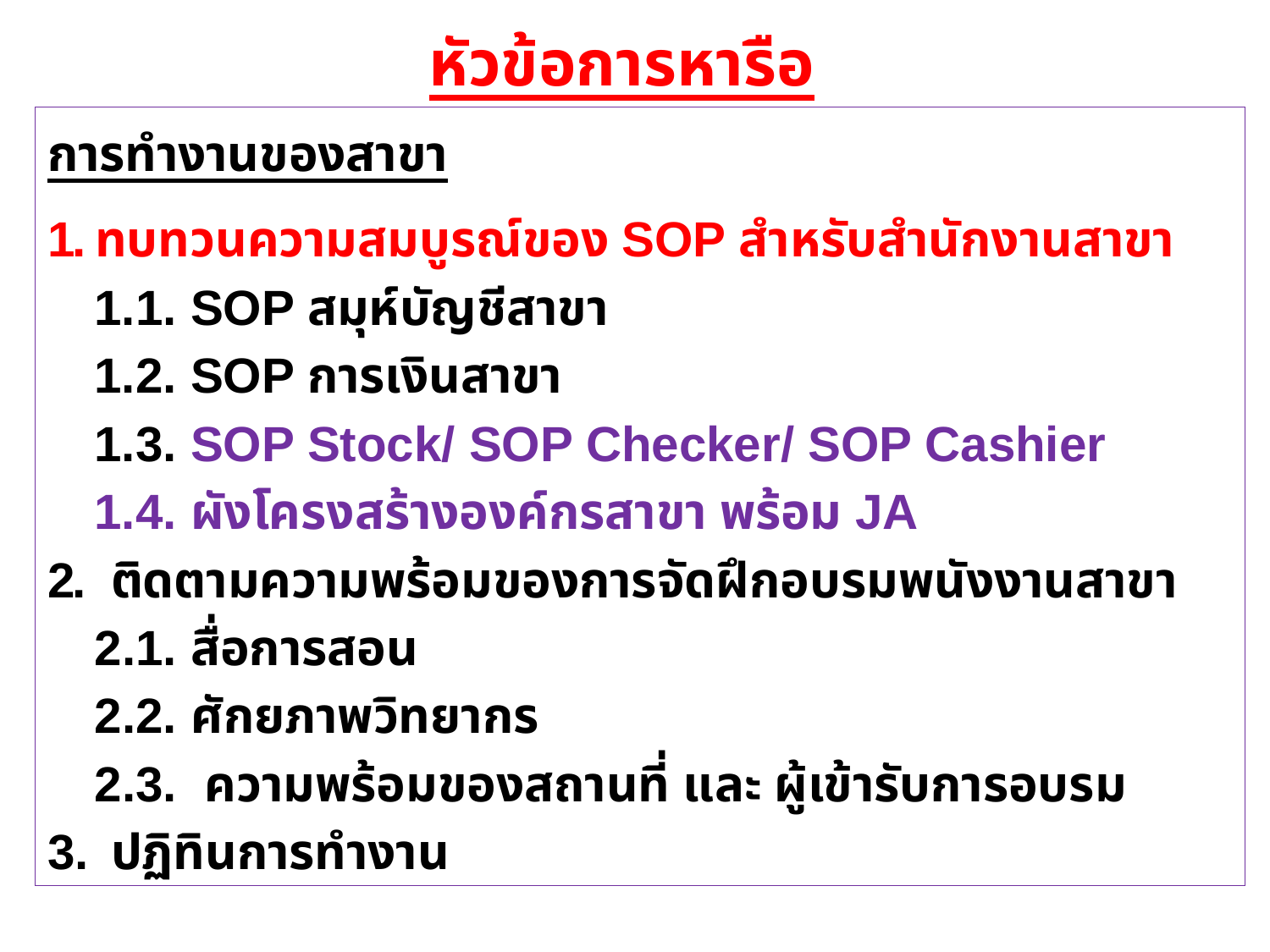

หัวข้อการหารือ
การทำงานของสาขา
ทบทวนความสมบูรณ์ของ SOP สำหรับสำนักงานสาขา
1.1.	SOP สมุห์บัญชีสาขา
1.2.	SOP การเงินสาขา
1.3.	SOP Stock/ SOP Checker/ SOP Cashier
1.4.	ผังโครงสร้างองค์กรสาขา พร้อม JA
ติดตามความพร้อมของการจัดฝึกอบรมพนังงานสาขา
2.1. สื่อการสอน
2.2. ศักยภาพวิทยากร
2.3.  ความพร้อมของสถานที่ และ ผู้เข้ารับการอบรม
3.	ปฏิทินการทำงาน